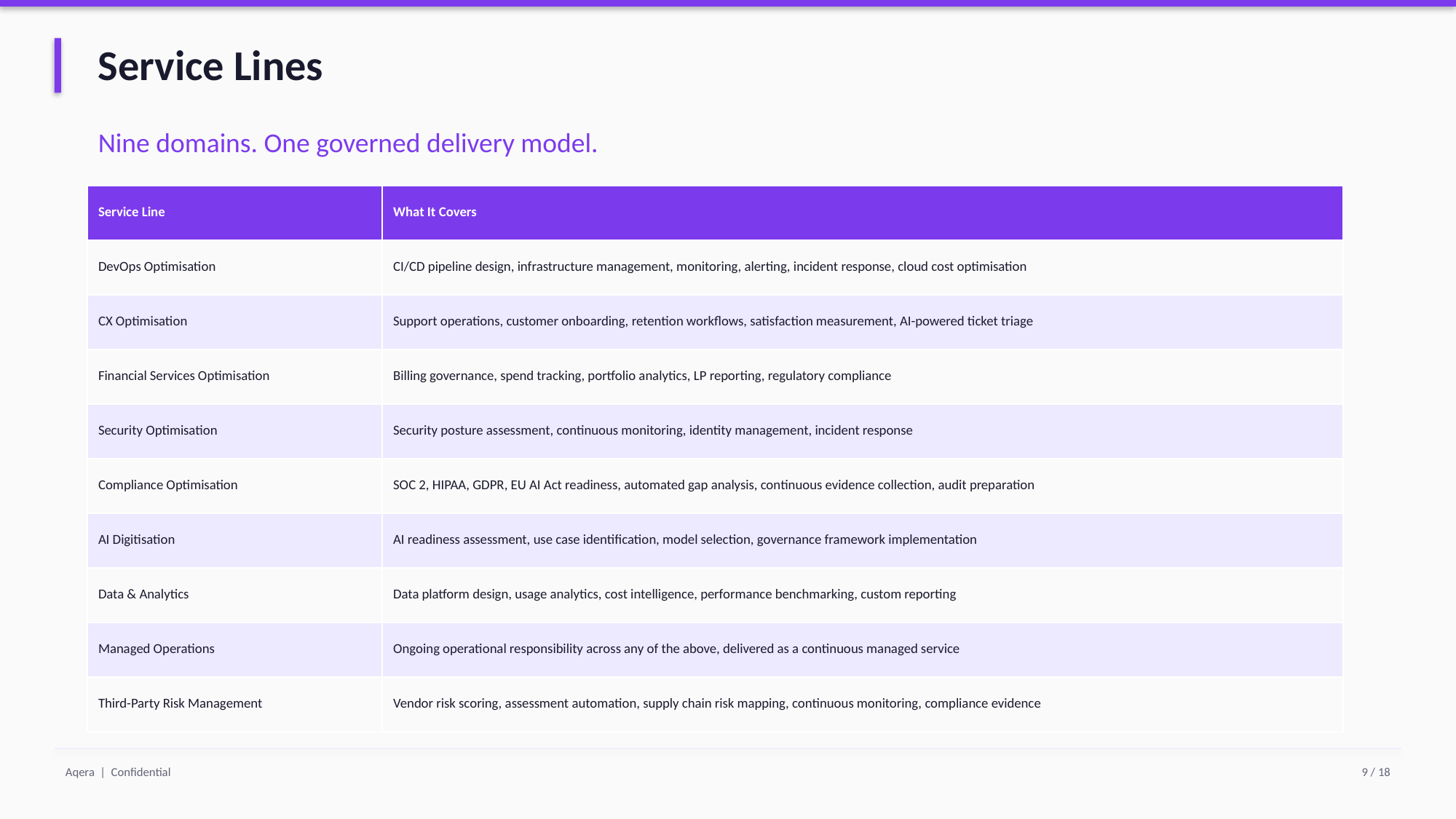

Service Lines

Nine domains. One governed delivery model.
| Service Line | What It Covers |
| --- | --- |
| DevOps Optimisation | CI/CD pipeline design, infrastructure management, monitoring, alerting, incident response, cloud cost optimisation |
| CX Optimisation | Support operations, customer onboarding, retention workflows, satisfaction measurement, AI-powered ticket triage |
| Financial Services Optimisation | Billing governance, spend tracking, portfolio analytics, LP reporting, regulatory compliance |
| Security Optimisation | Security posture assessment, continuous monitoring, identity management, incident response |
| Compliance Optimisation | SOC 2, HIPAA, GDPR, EU AI Act readiness, automated gap analysis, continuous evidence collection, audit preparation |
| AI Digitisation | AI readiness assessment, use case identification, model selection, governance framework implementation |
| Data & Analytics | Data platform design, usage analytics, cost intelligence, performance benchmarking, custom reporting |
| Managed Operations | Ongoing operational responsibility across any of the above, delivered as a continuous managed service |
| Third-Party Risk Management | Vendor risk scoring, assessment automation, supply chain risk mapping, continuous monitoring, compliance evidence |

Aqera  |  Confidential
9 / 18